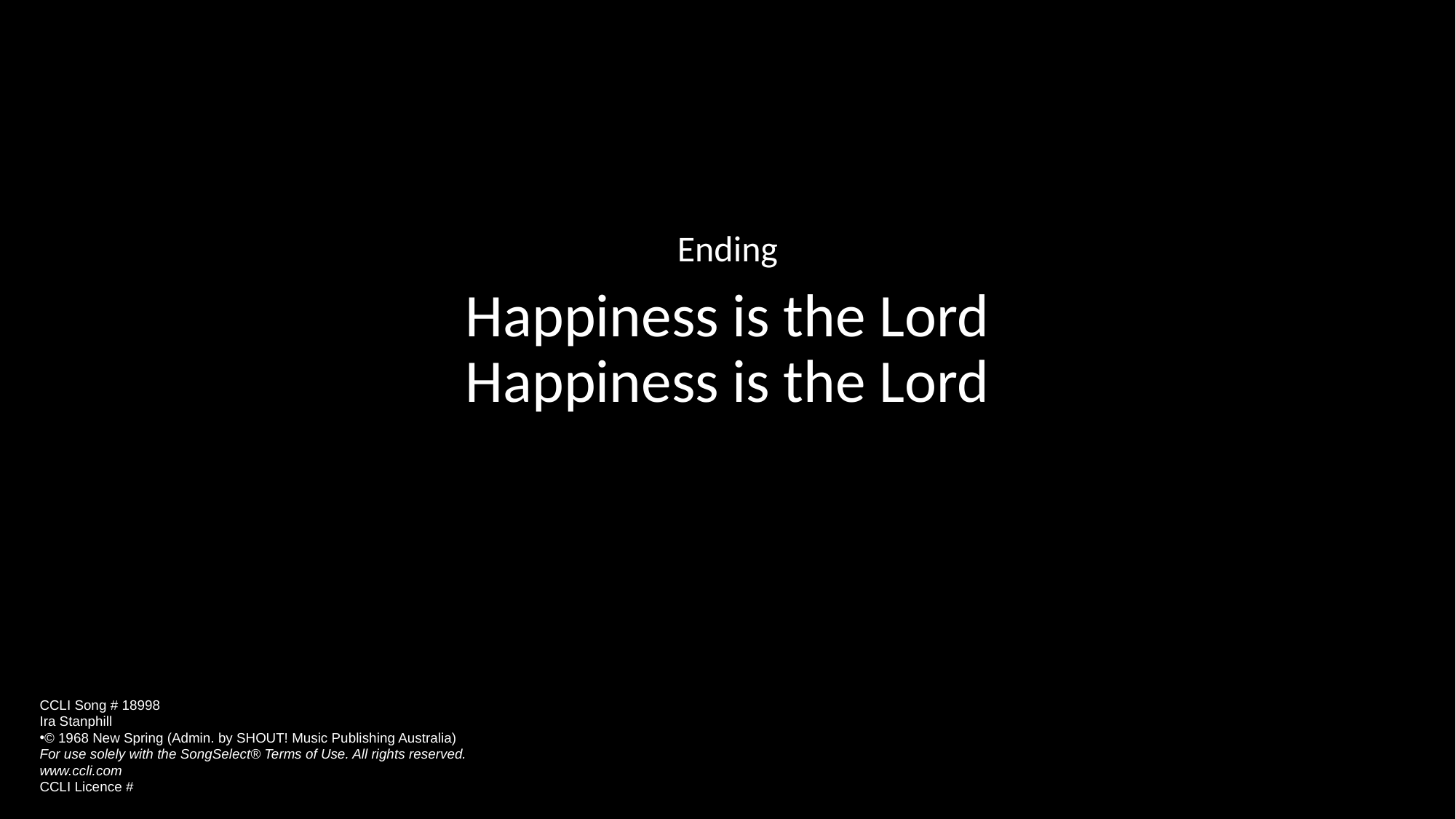

Ending
Happiness is the Lord
Happiness is the Lord
CCLI Song # 18998
Ira Stanphill
© 1968 New Spring (Admin. by SHOUT! Music Publishing Australia)
For use solely with the SongSelect® Terms of Use. All rights reserved. www.ccli.com
CCLI Licence #